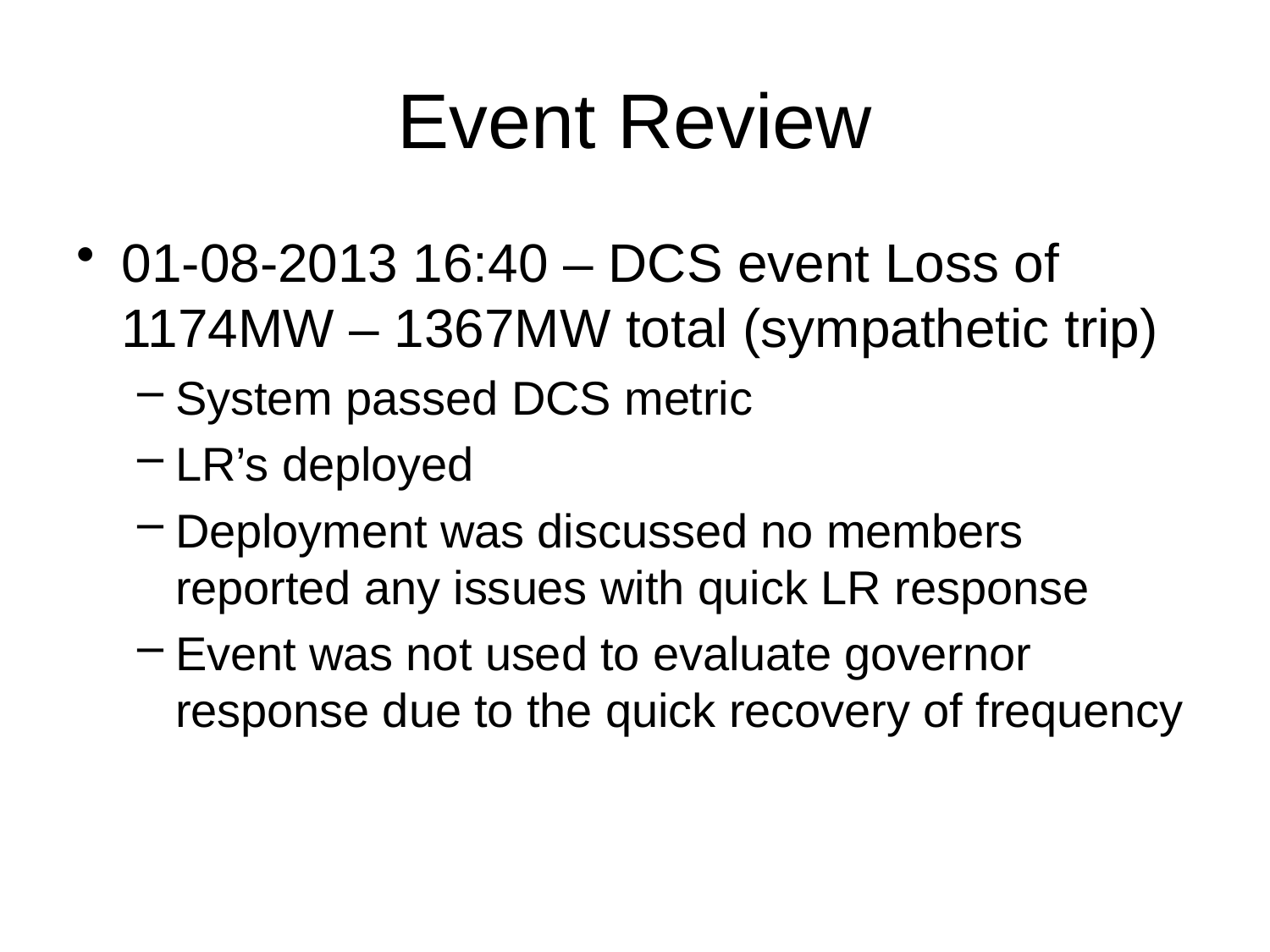

# Event Review
01-08-2013 16:40 – DCS event Loss of 1174MW – 1367MW total (sympathetic trip)
System passed DCS metric
LR’s deployed
Deployment was discussed no members reported any issues with quick LR response
Event was not used to evaluate governor response due to the quick recovery of frequency